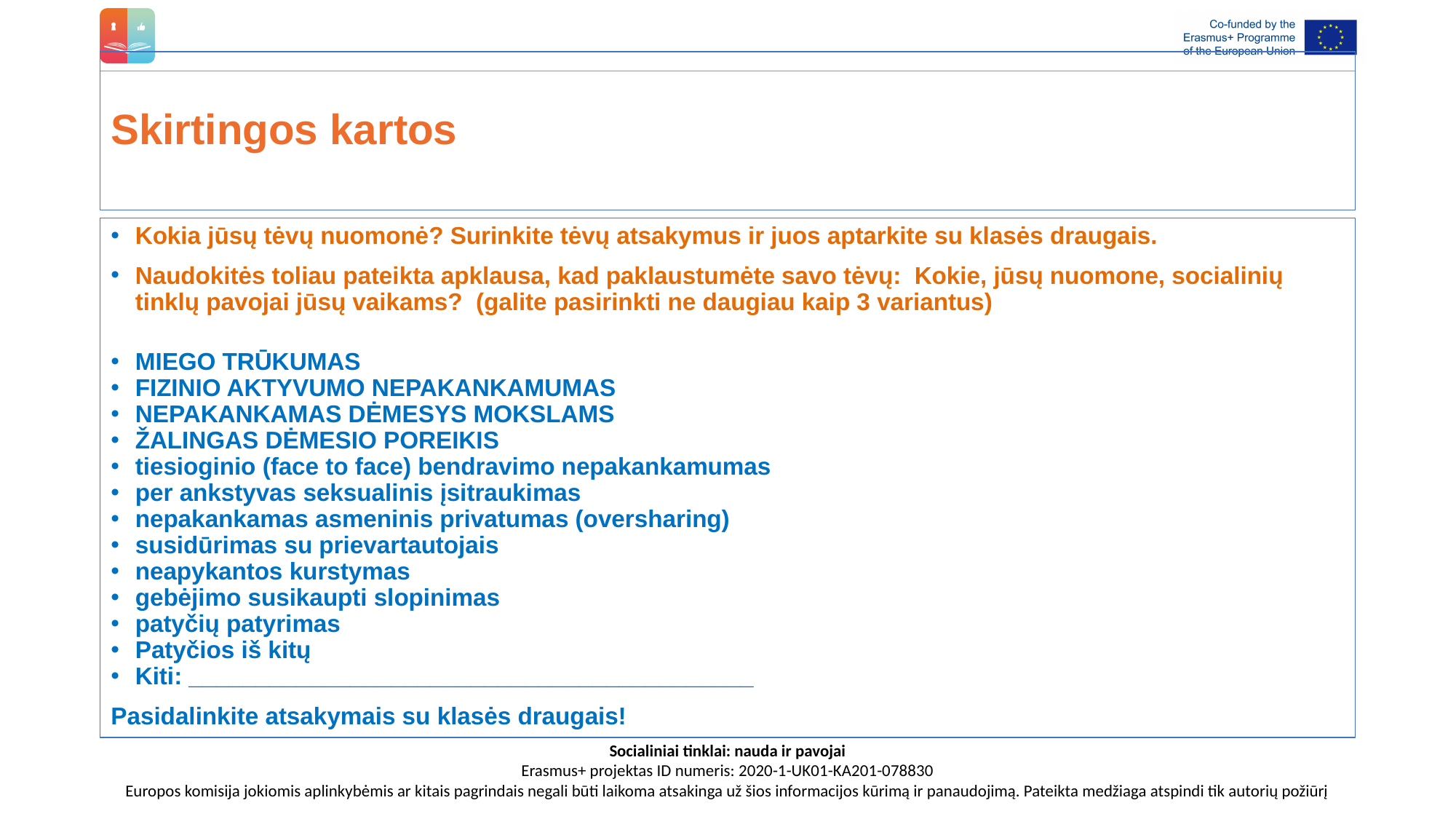

# Skirtingos kartos
Kokia jūsų tėvų nuomonė? Surinkite tėvų atsakymus ir juos aptarkite su klasės draugais.
Naudokitės toliau pateikta apklausa, kad paklaustumėte savo tėvų:  Kokie, jūsų nuomone, socialinių tinklų pavojai jūsų vaikams?  (galite pasirinkti ne daugiau kaip 3 variantus)

MIEGO TRŪKUMAS
FIZINIO AKTYVUMO NEPAKANKAMUMAS
NEPAKANKAMAS DĖMESYS MOKSLAMS
ŽALINGAS DĖMESIO POREIKIS
tiesioginio (face to face) bendravimo nepakankamumas
per ankstyvas seksualinis įsitraukimas
nepakankamas asmeninis privatumas (oversharing)
susidūrimas su prievartautojais
neapykantos kurstymas
gebėjimo susikaupti slopinimas
patyčių patyrimas
Patyčios iš kitų
Kiti: __________________________________________
Pasidalinkite atsakymais su klasės draugais!

Socialiniai tinklai: nauda ir pavojai
Erasmus+ projektas ID numeris: 2020-1-UK01-KA201-078830
Europos komisija jokiomis aplinkybėmis ar kitais pagrindais negali būti laikoma atsakinga už šios informacijos kūrimą ir panaudojimą. Pateikta medžiaga atspindi tik autorių požiūrį